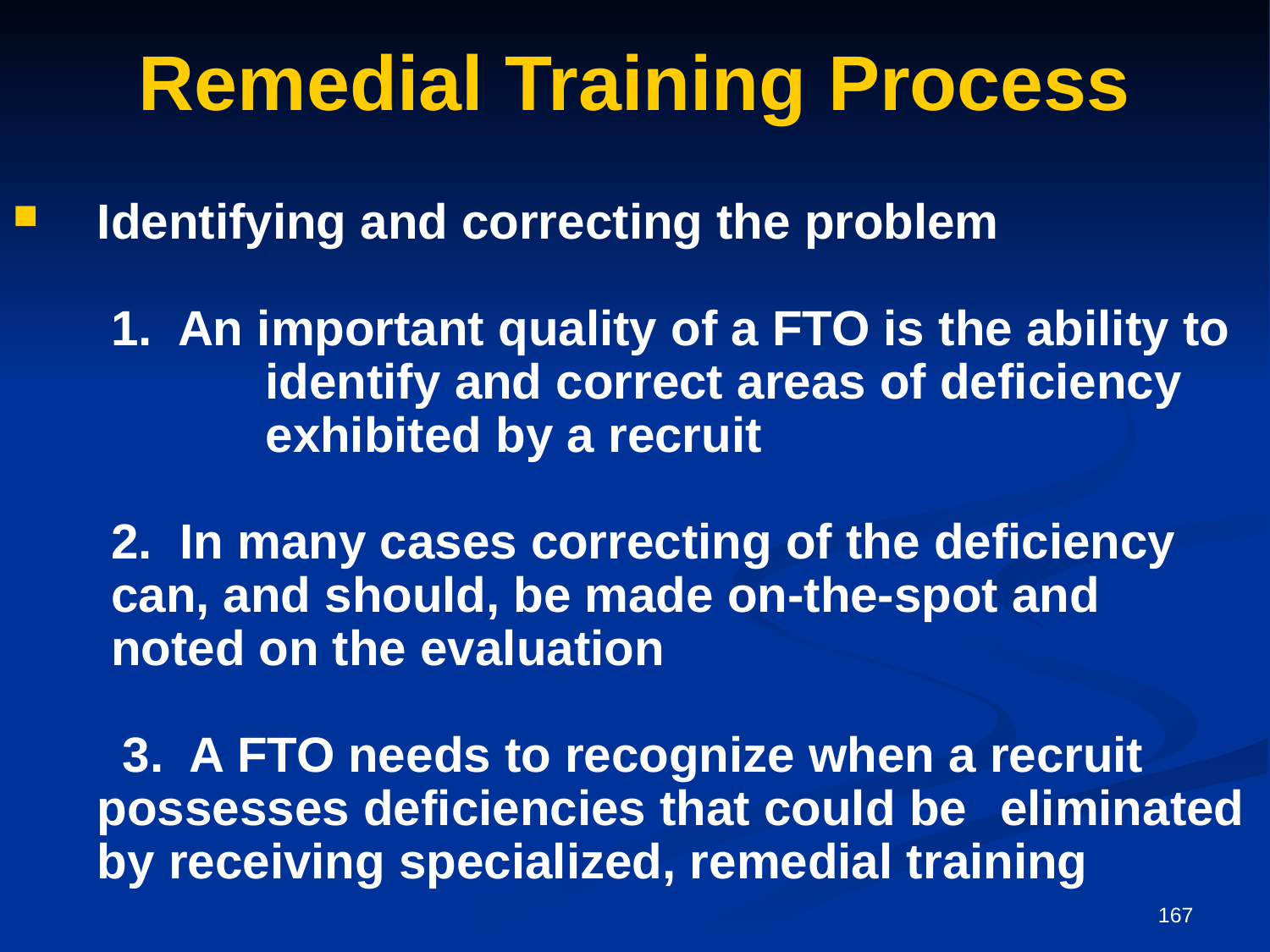

# Remedial Training Process
Identifying and correcting the problem

	 1.  An important quality of a FTO is the ability to 	   identify and correct areas of deficiency 	  	   exhibited by a recruit

	 2.  In many cases correcting of the deficiency 	   can, and should, be made on-the-spot and 	   noted on the evaluation

        3.  A FTO needs to recognize when a recruit  possesses deficiencies that could be 	 eliminated by receiving specialized, remedial training
167